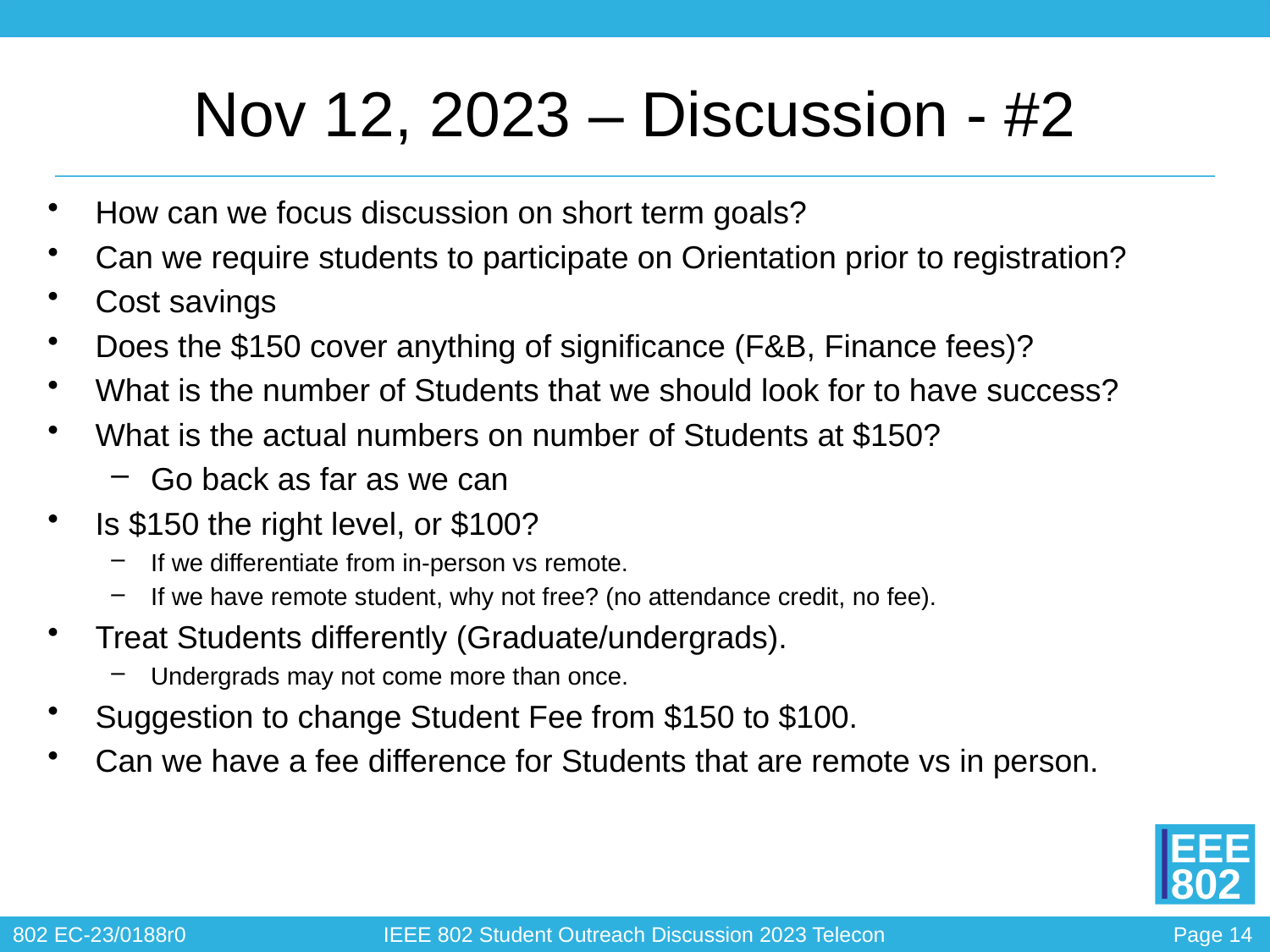

# Nov 12, 2023 – Discussion - #2
How can we focus discussion on short term goals?
Can we require students to participate on Orientation prior to registration?
Cost savings
Does the $150 cover anything of significance (F&B, Finance fees)?
What is the number of Students that we should look for to have success?
What is the actual numbers on number of Students at $150?
Go back as far as we can
Is $150 the right level, or $100?
If we differentiate from in-person vs remote.
If we have remote student, why not free? (no attendance credit, no fee).
Treat Students differently (Graduate/undergrads).
Undergrads may not come more than once.
Suggestion to change Student Fee from $150 to $100.
Can we have a fee difference for Students that are remote vs in person.